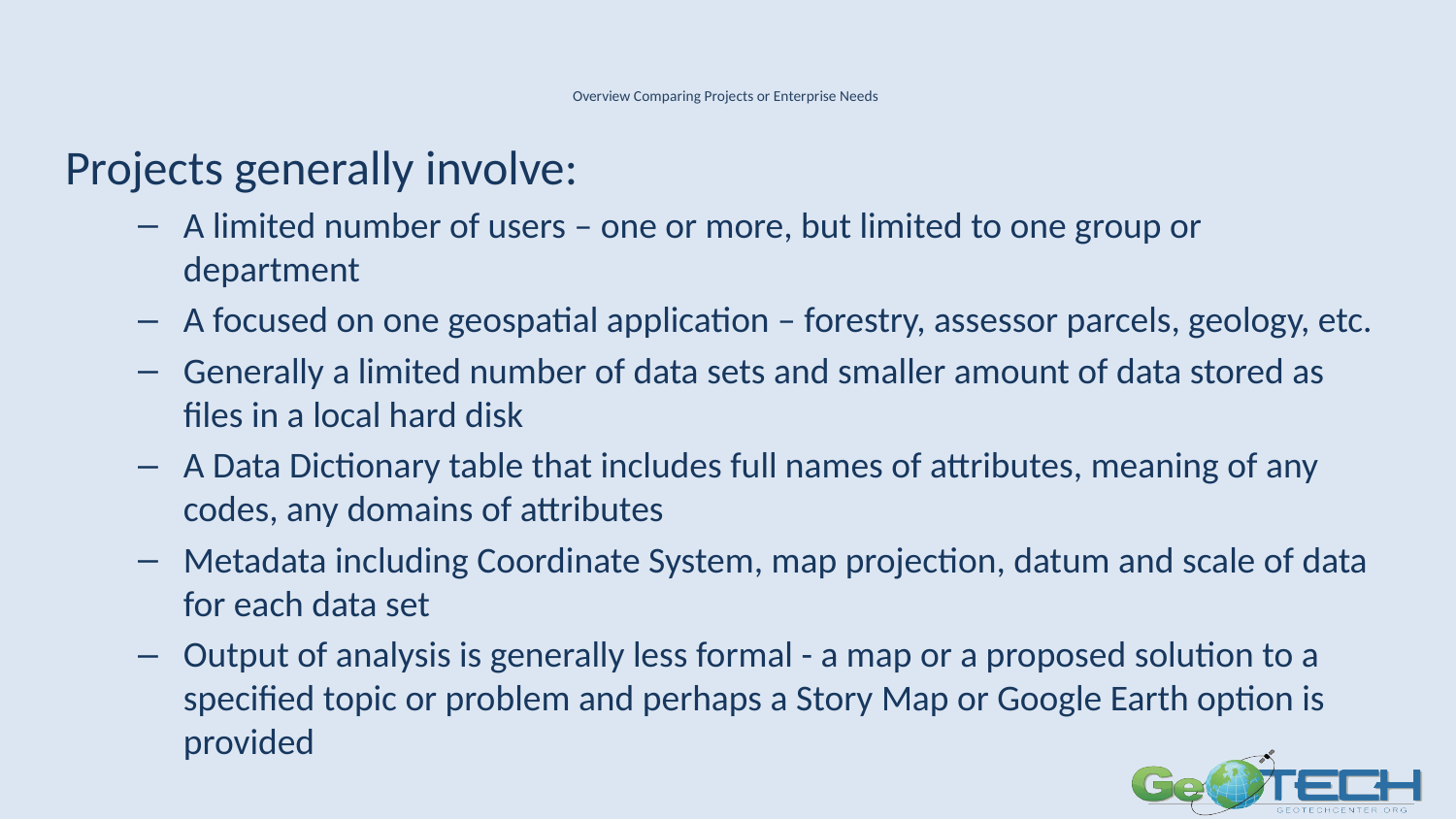

# Overview Comparing Projects or Enterprise Needs
Projects generally involve:
A limited number of users – one or more, but limited to one group or department
A focused on one geospatial application – forestry, assessor parcels, geology, etc.
Generally a limited number of data sets and smaller amount of data stored as files in a local hard disk
A Data Dictionary table that includes full names of attributes, meaning of any codes, any domains of attributes
Metadata including Coordinate System, map projection, datum and scale of data for each data set
Output of analysis is generally less formal - a map or a proposed solution to a specified topic or problem and perhaps a Story Map or Google Earth option is provided